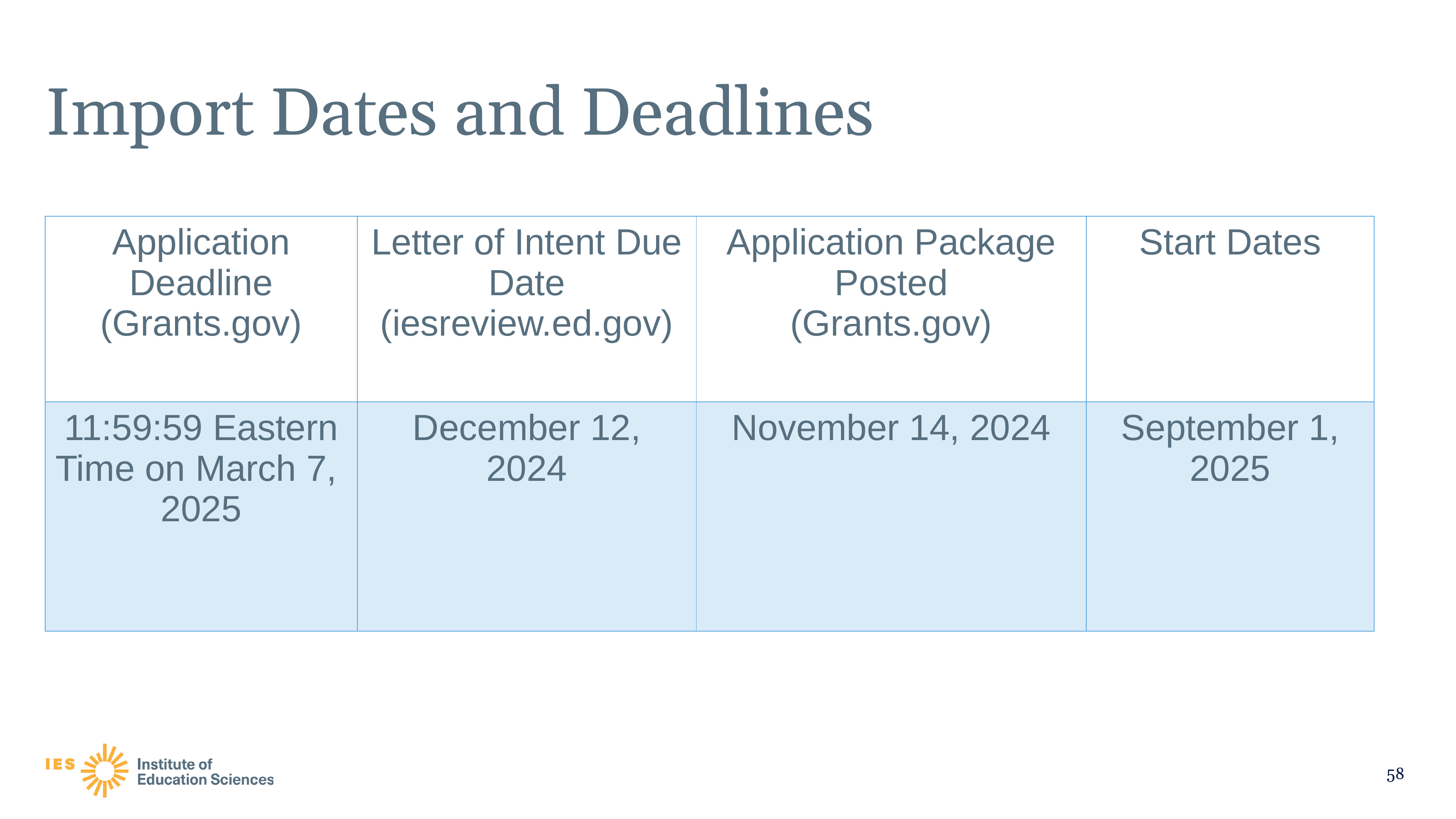

# Import Dates and Deadlines
| Application Deadline (Grants.gov) | Letter of Intent Due Date (iesreview.ed.gov) | Application Package Posted (Grants.gov) | Start Dates |
| --- | --- | --- | --- |
| 11:59:59 Eastern Time on March 7, 2025 | December 12, 2024 | November 14, 2024 | September 1, 2025 |
58